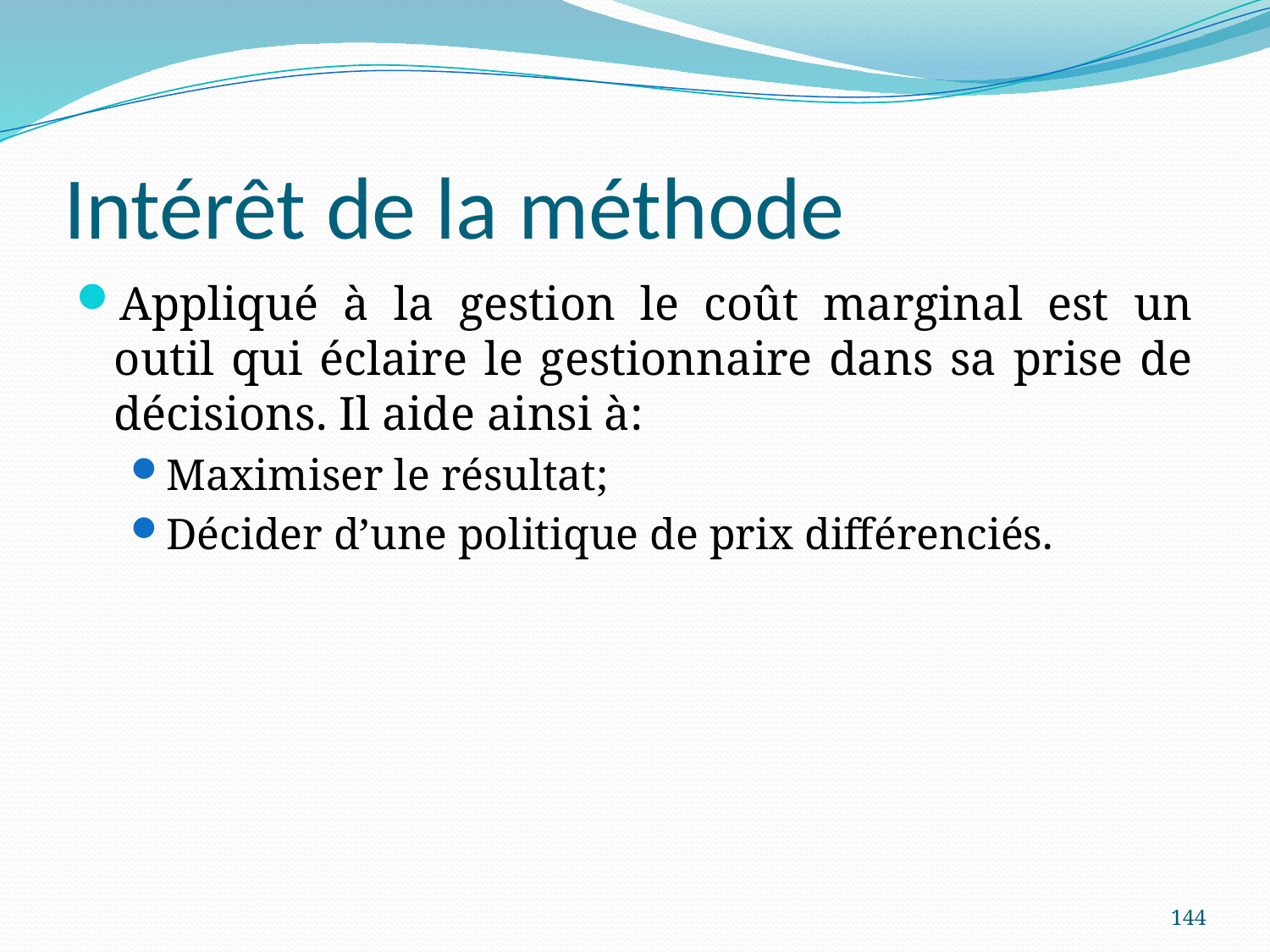

# Intérêt de la méthode
Appliqué à la gestion le coût marginal est un outil qui éclaire le gestionnaire dans sa prise de décisions. Il aide ainsi à:
Maximiser le résultat;
Décider d’une politique de prix différenciés.

144